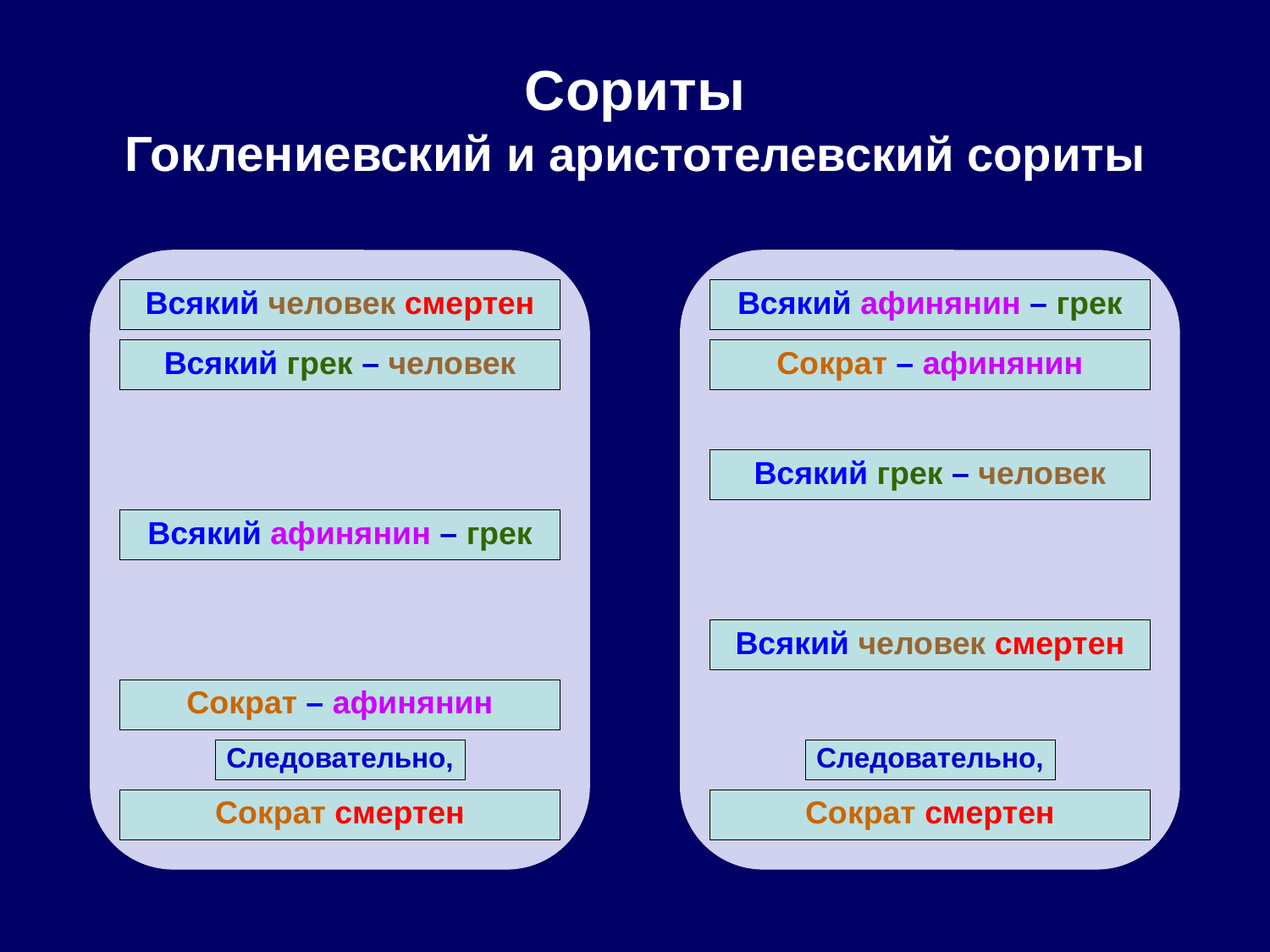

# Сориты Гоклениевский и аристотелевский сориты

Всякий человек смертен
Всякий афинянин – грек
Всякий грек – человек
Сократ – афинянин

Следовательно,
Следовательно,

Всякий грек смертен
Всякий грек – человек

Всякий афинянин – грек
Сократ – грек

Следовательно,
Следовательно,

Всякий афинянин смертен
Всякий человек смертен

Сократ – афинянин
Сократ – человек
Следовательно,
Следовательно,
Сократ смертен
Сократ смертен